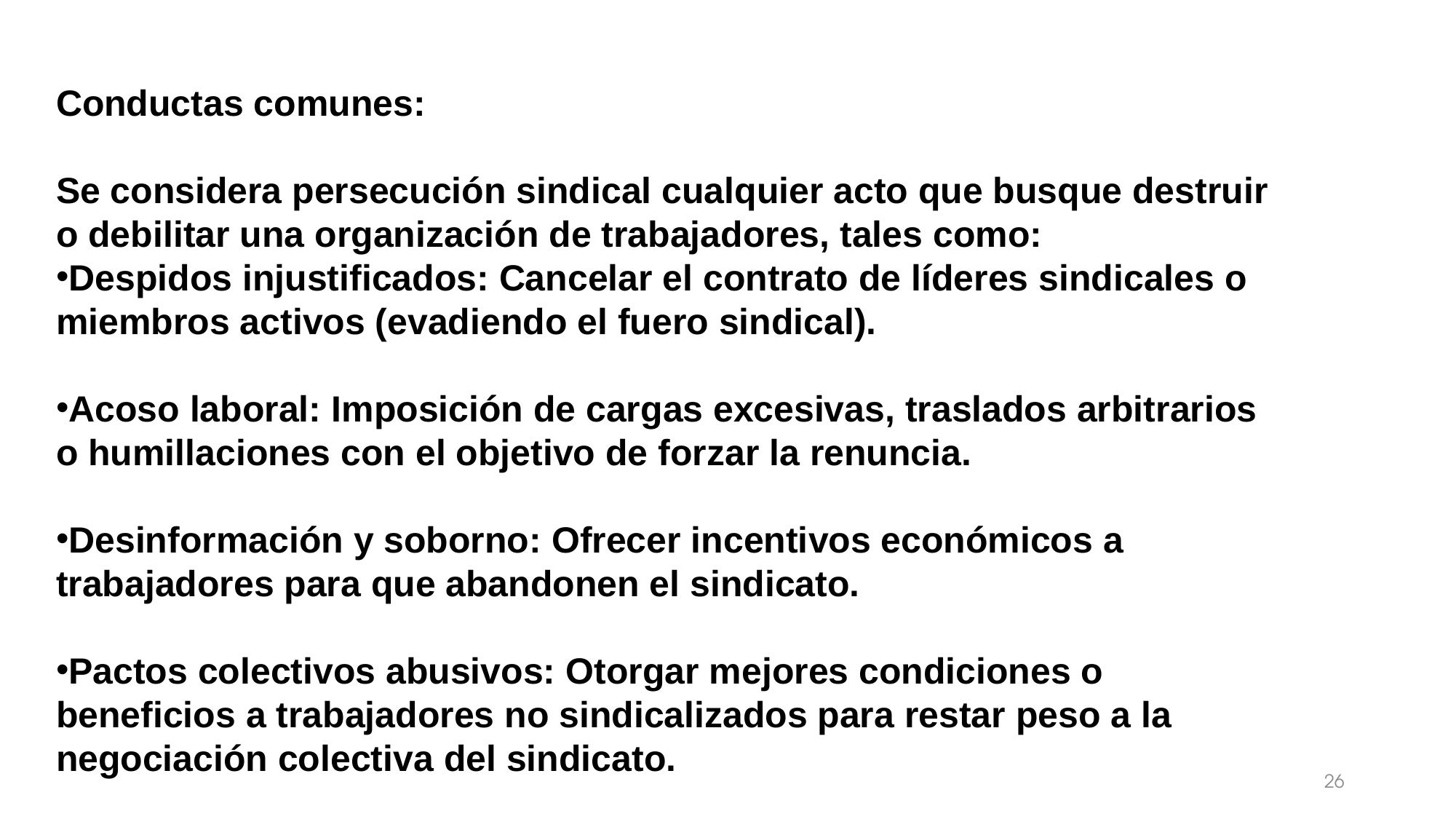

Conductas comunes:

Se considera persecución sindical cualquier acto que busque destruir o debilitar una organización de trabajadores, tales como:
Despidos injustificados: Cancelar el contrato de líderes sindicales o miembros activos (evadiendo el fuero sindical).

Acoso laboral: Imposición de cargas excesivas, traslados arbitrarios o humillaciones con el objetivo de forzar la renuncia.

Desinformación y soborno: Ofrecer incentivos económicos a trabajadores para que abandonen el sindicato.

Pactos colectivos abusivos: Otorgar mejores condiciones o beneficios a trabajadores no sindicalizados para restar peso a la negociación colectiva del sindicato.
26